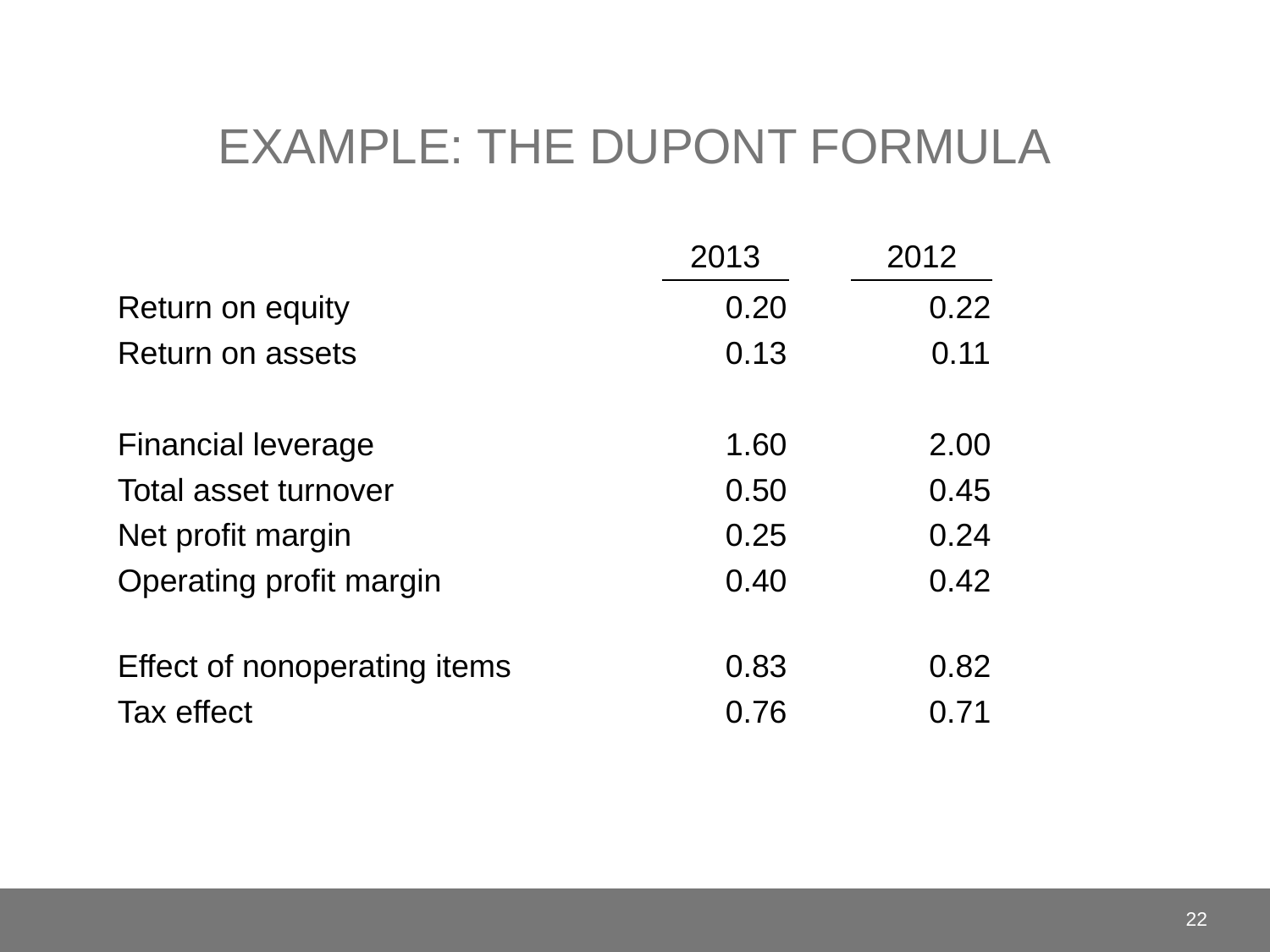

# Example: the DuPont Formula
|  | 2013 |  | 2012 |
| --- | --- | --- | --- |
| Return on equity | 0.20 |  | 0.22 |
| Return on assets | 0.13 |  | 0.11 |
|  |  |  |  |
| Financial leverage | 1.60 |  | 2.00 |
| Total asset turnover | 0.50 |  | 0.45 |
| Net profit margin | 0.25 |  | 0.24 |
| Operating profit margin | 0.40 |  | 0.42 |
| Effect of nonoperating items | 0.83 |  | 0.82 |
| Tax effect | 0.76 |  | 0.71 |
22